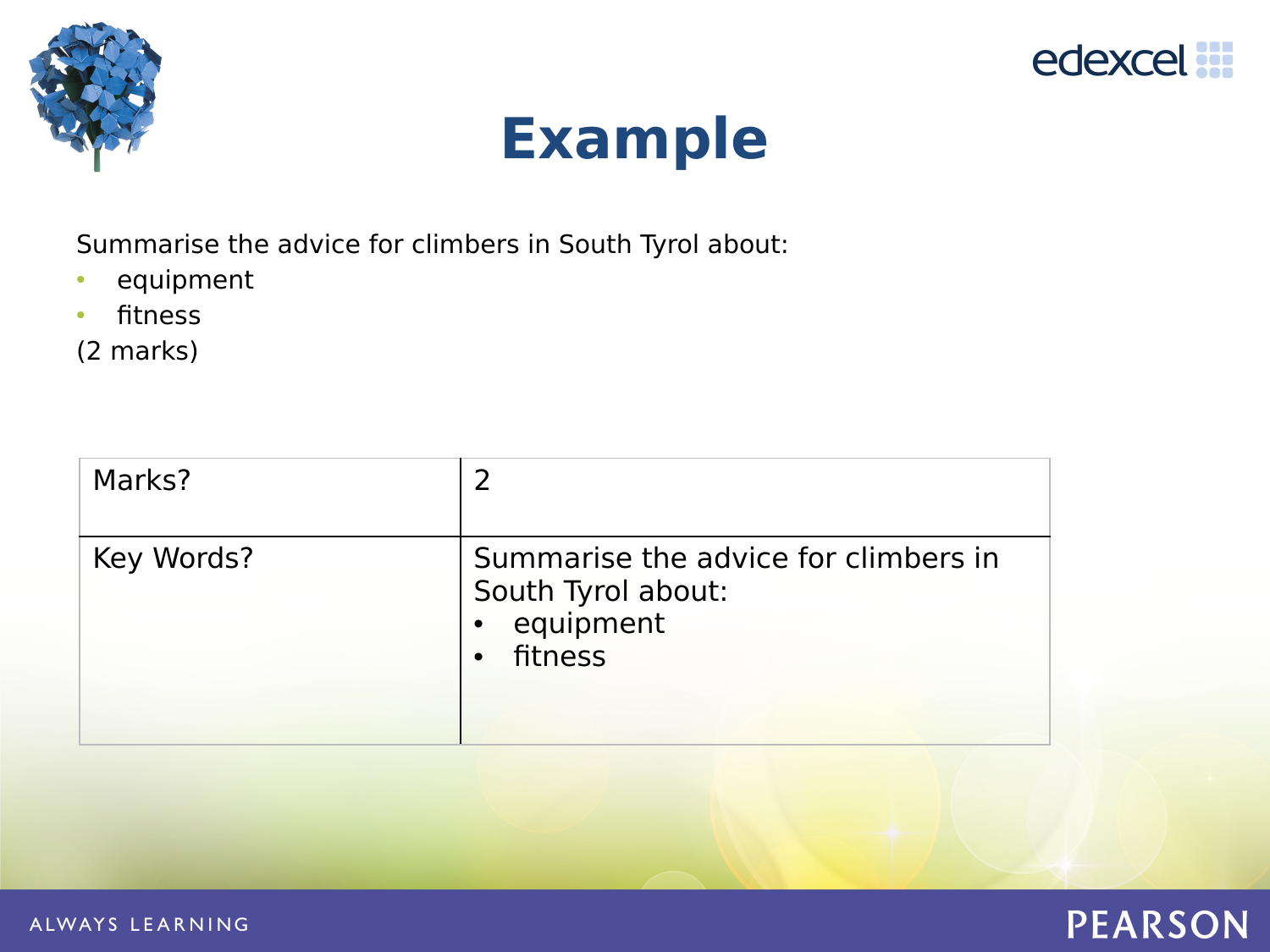

# Example
Summarise the advice for climbers in South Tyrol about:
equipment
fitness
(2 marks)
| Marks? | 2 |
| --- | --- |
| Key Words? | Summarise the advice for climbers in South Tyrol about: equipment fitness |